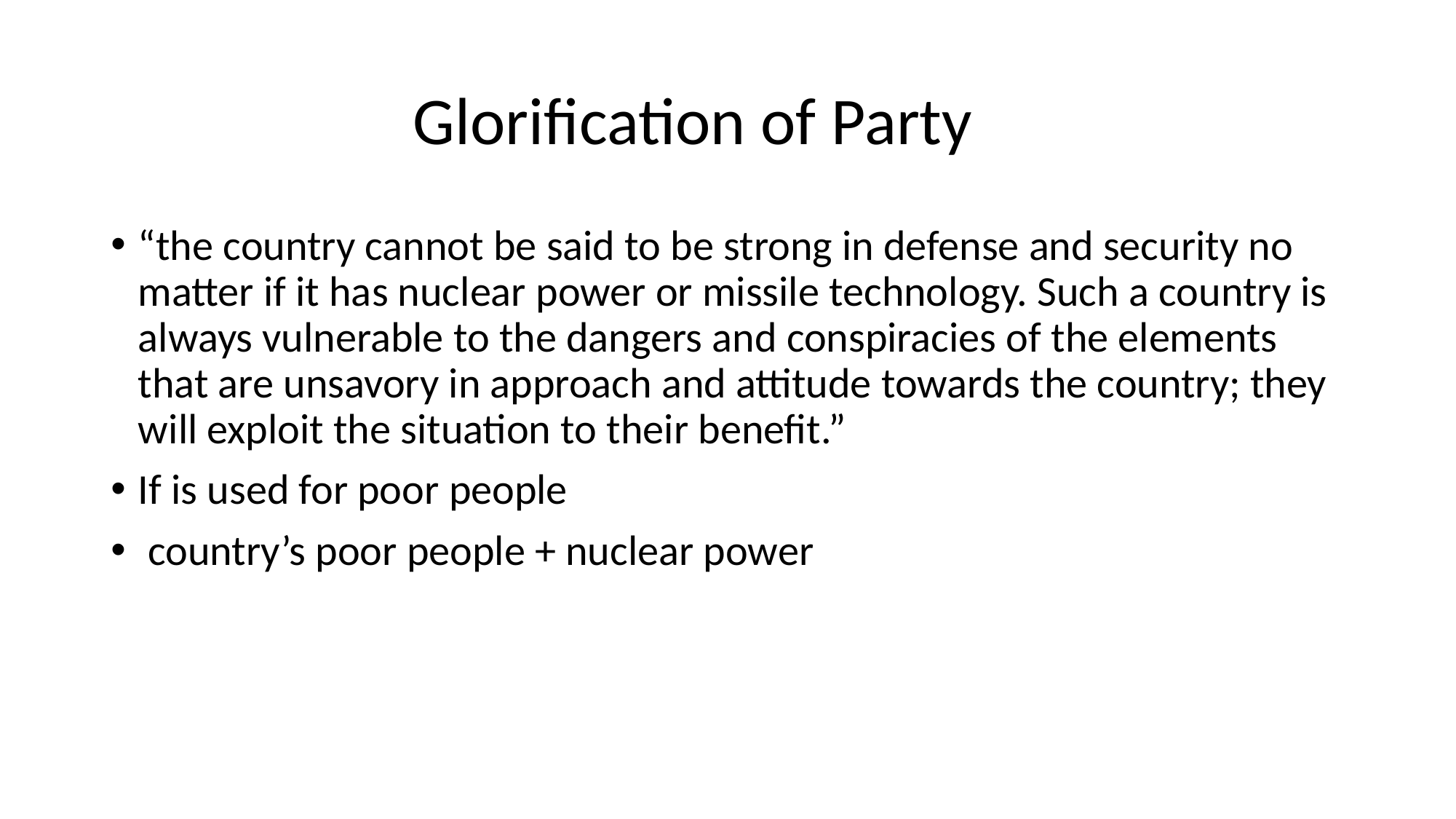

# Glorification of Party
“the country cannot be said to be strong in defense and security no matter if it has nuclear power or missile technology. Such a country is always vulnerable to the dangers and conspiracies of the elements that are unsavory in approach and attitude towards the country; they will exploit the situation to their benefit.”
If is used for poor people
 country’s poor people + nuclear power